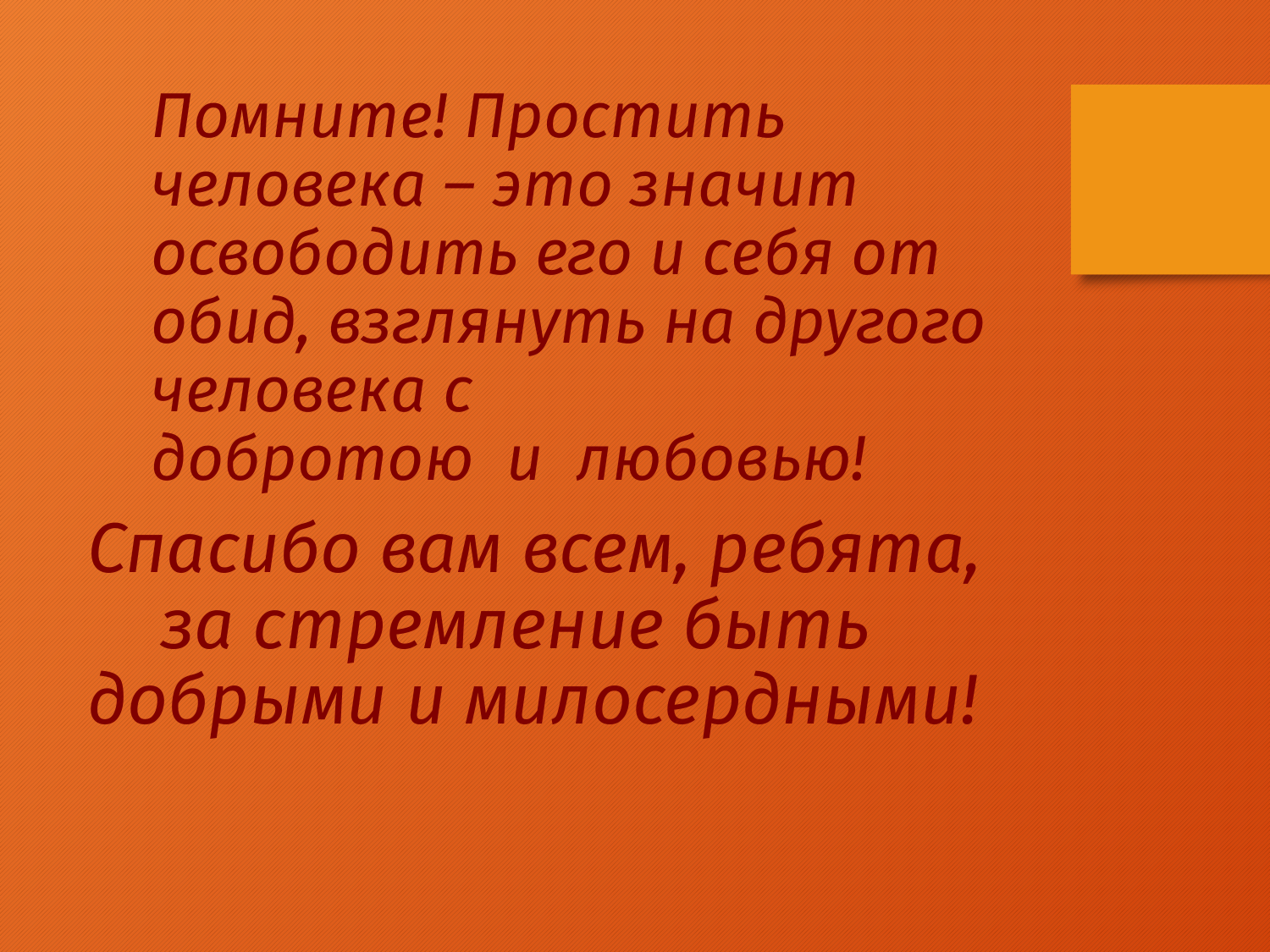

Помните! Простить человека – это значит освободить его и себя от обид, взглянуть на другого человека с добротою  и  любовью!
Спасибо вам всем, ребята,      за стремление быть добрыми и милосердными!